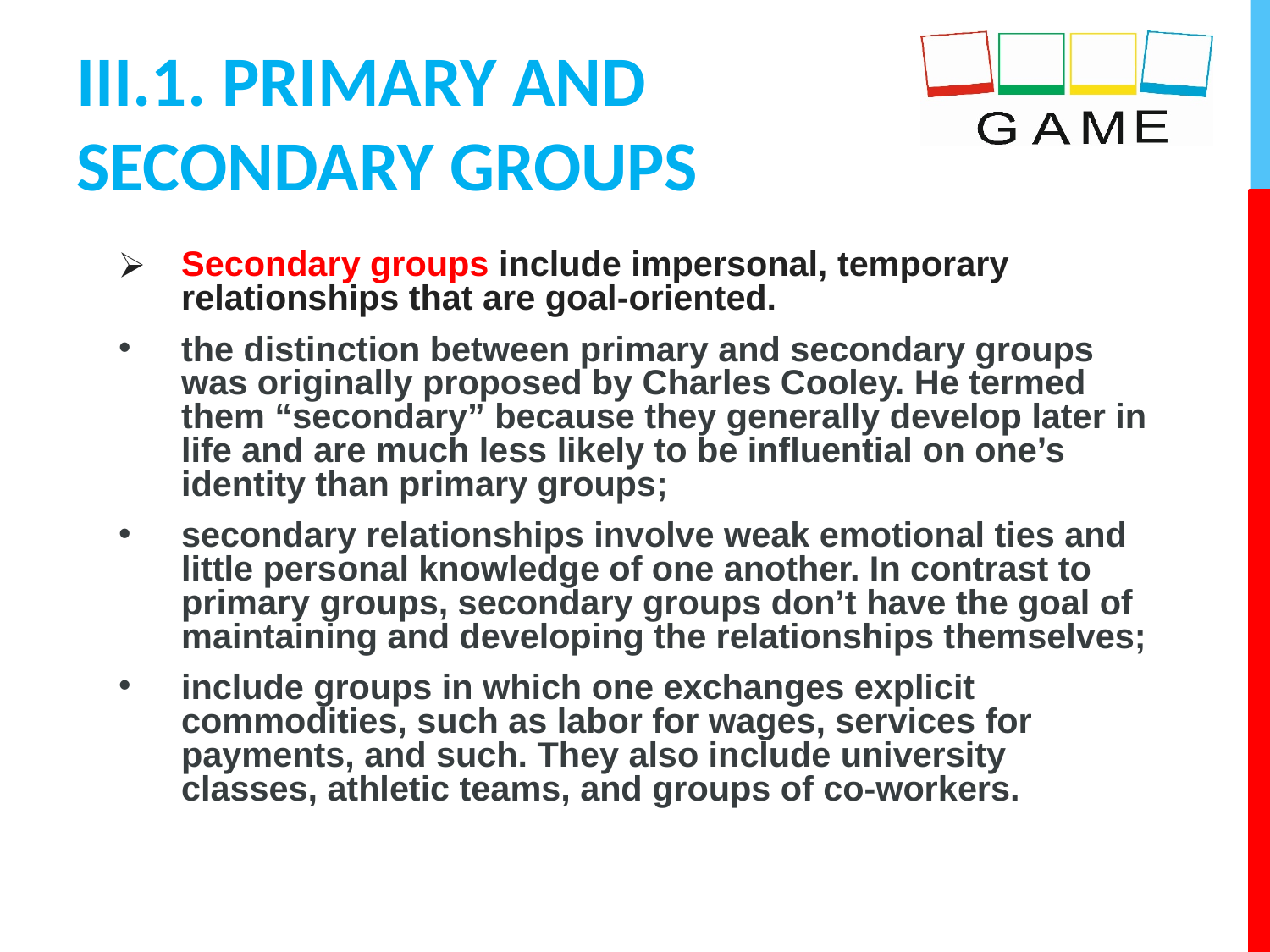

# III.1. PRIMARY AND SECONDARY GROUPS
Secondary groups include impersonal, temporary relationships that are goal-oriented.
the distinction between primary and secondary groups was originally proposed by Charles Cooley. He termed them “secondary” because they generally develop later in life and are much less likely to be influential on one’s identity than primary groups;
secondary relationships involve weak emotional ties and little personal knowledge of one another. In contrast to primary groups, secondary groups don’t have the goal of maintaining and developing the relationships themselves;
include groups in which one exchanges explicit commodities, such as labor for wages, services for payments, and such. They also include university classes, athletic teams, and groups of co-workers.